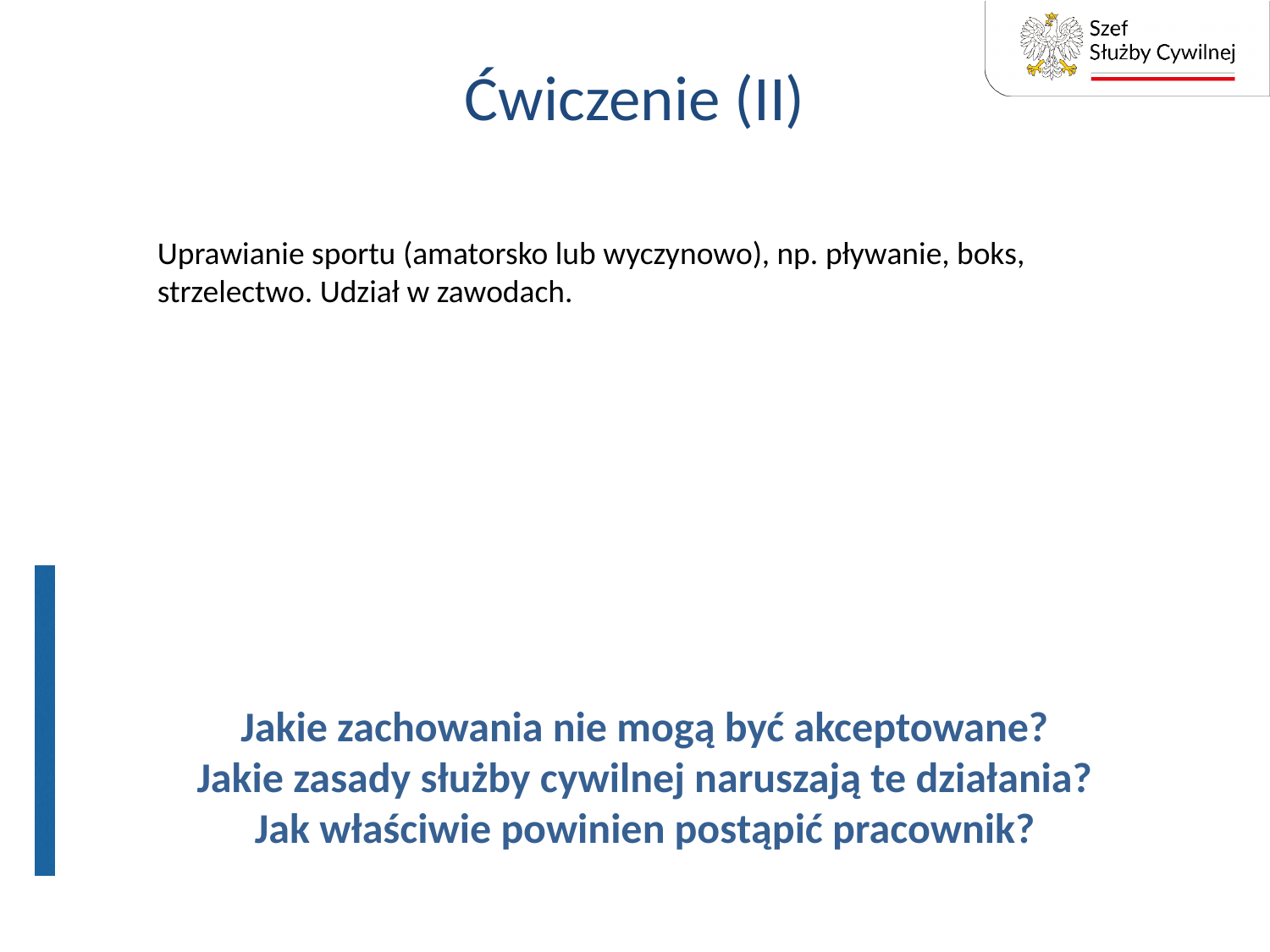

# Ćwiczenie (II)
Uprawianie sportu (amatorsko lub wyczynowo), np. pływanie, boks, strzelectwo. Udział w zawodach.

Jakie zachowania nie mogą być akceptowane?
Jakie zasady służby cywilnej naruszają te działania?
Jak właściwie powinien postąpić pracownik?